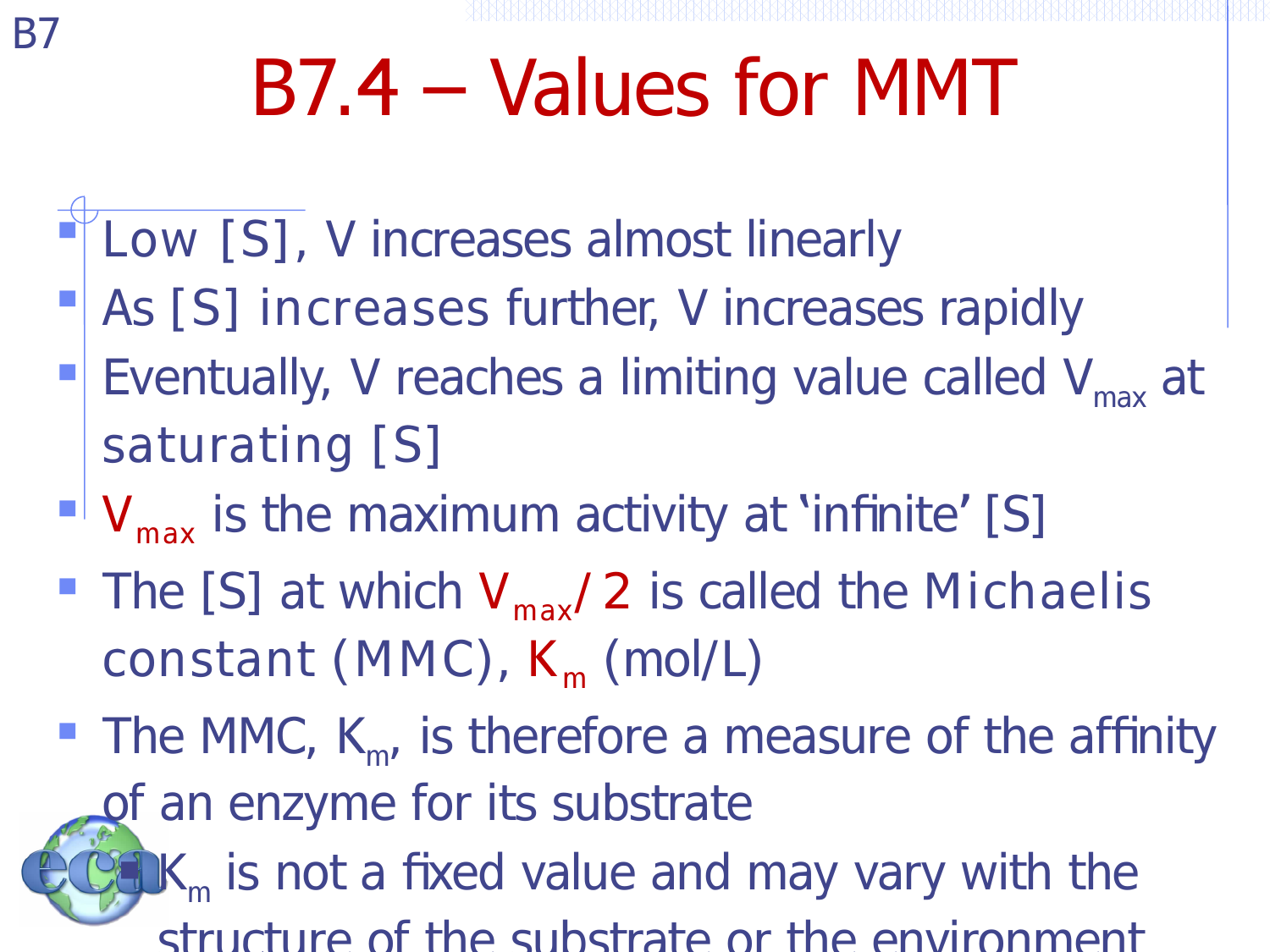

# B7.4 – Values for MMT
Low [S], V increases almost linearly
As [S] increases further, V increases rapidly
Eventually, V reaches a limiting value called Vmax at saturating [S]
Vmax is the maximum activity at ‘infinite’ [S]
The [S] at which Vmax/2 is called the Michaelis constant (MMC), Km (mol/L)
The MMC, Km, is therefore a measure of the affinity of an enzyme for its substrate
Km is not a fixed value and may vary with the structure of the substrate or the environment